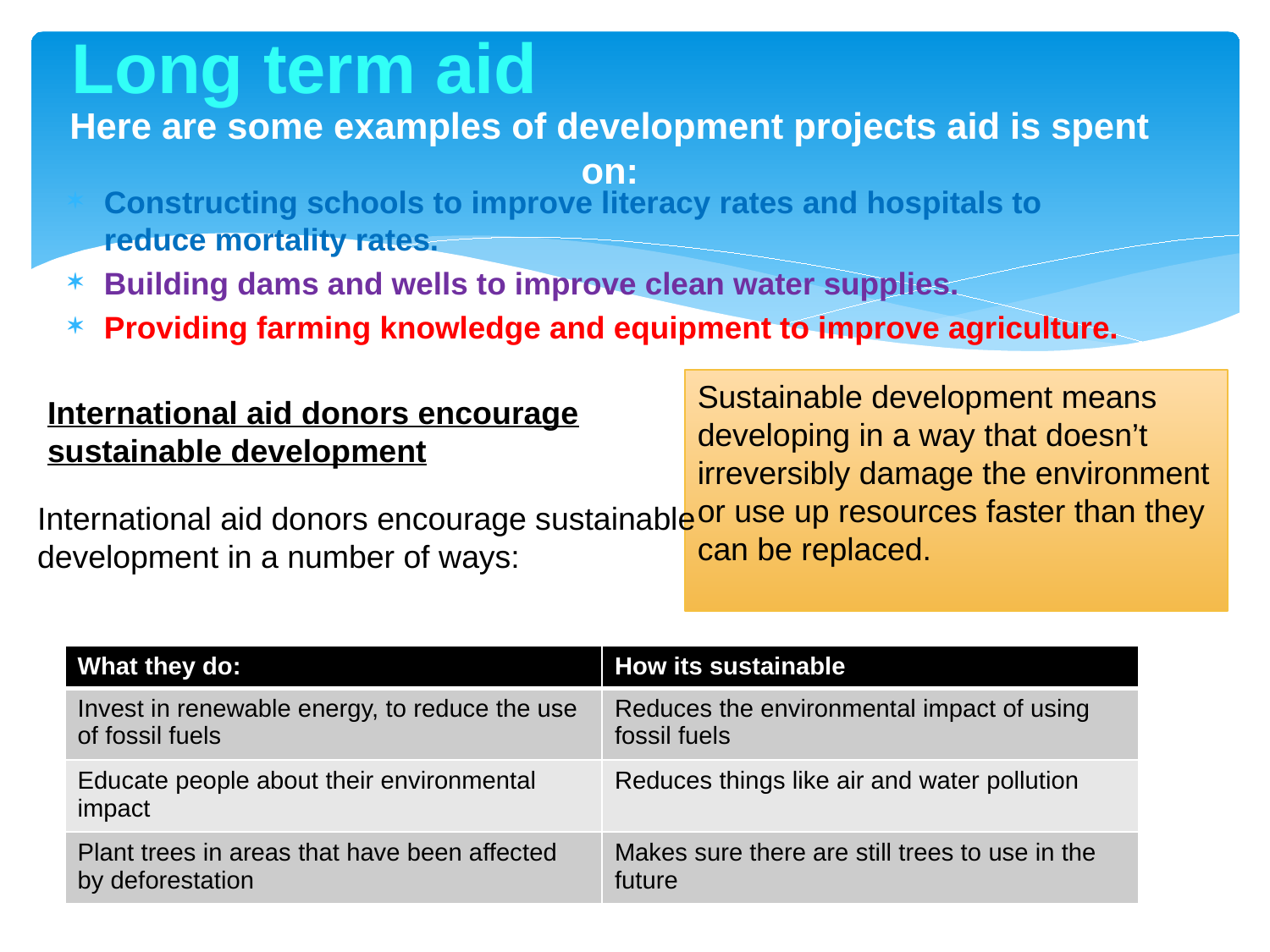

Long term aid
# Here are some examples of development projects aid is spent on:
Constructing schools to improve literacy rates and hospitals to reduce mortality rates.
Building dams and wells to improve clean water supplies.
Providing farming knowledge and equipment to improve agriculture.
Sustainable development means developing in a way that doesn’t irreversibly damage the environment or use up resources faster than they can be replaced.

International aid donors encourage sustainable development
International aid donors encourage sustainable development in a number of ways:
| What they do: | How its sustainable |
| --- | --- |
| Invest in renewable energy, to reduce the use of fossil fuels | Reduces the environmental impact of using fossil fuels |
| Educate people about their environmental impact | Reduces things like air and water pollution |
| Plant trees in areas that have been affected by deforestation | Makes sure there are still trees to use in the future |